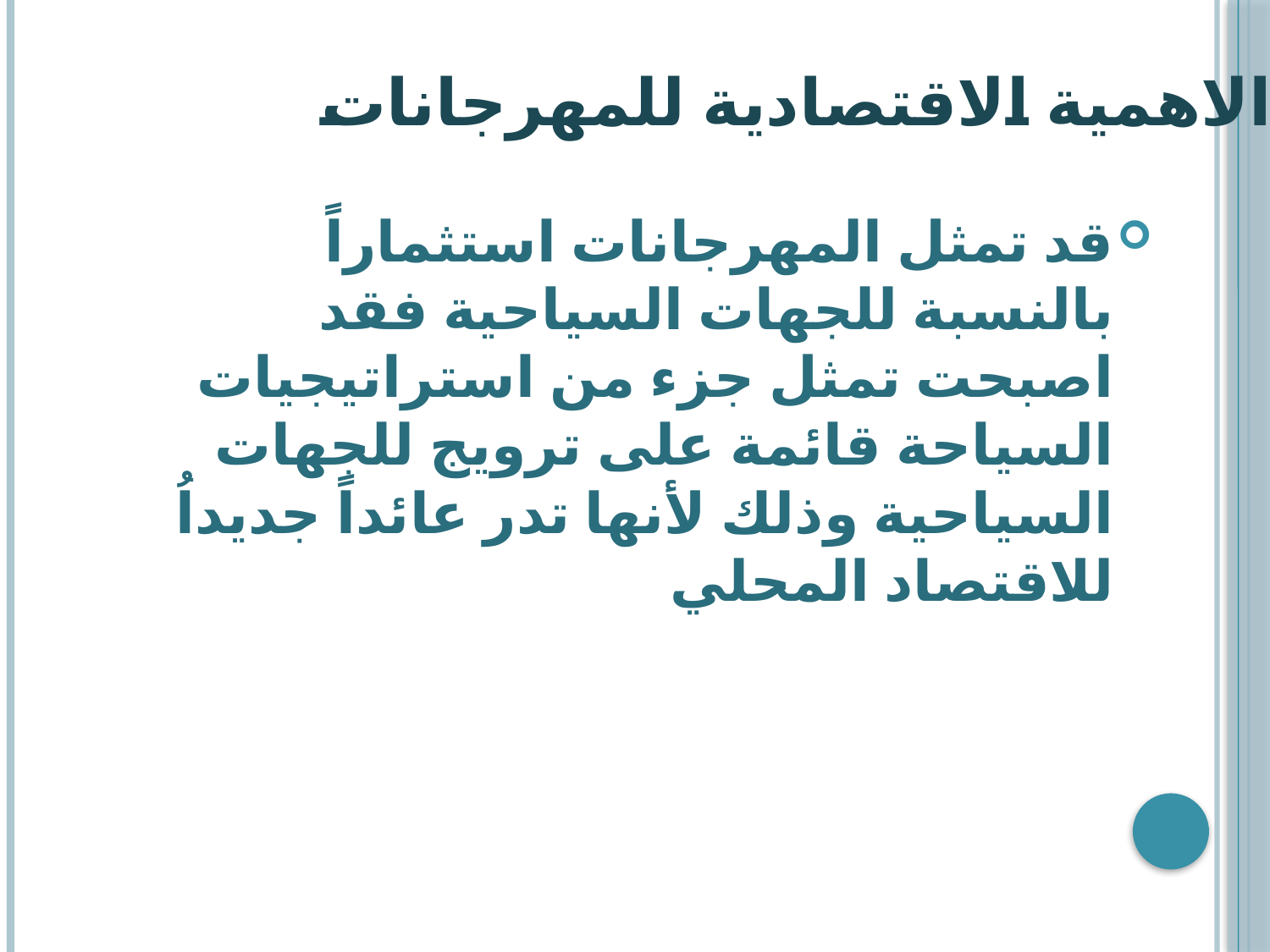

# الاهمية الاقتصادية للمهرجانات
قد تمثل المهرجانات استثماراً بالنسبة للجهات السياحية فقد اصبحت تمثل جزء من استراتيجيات السياحة قائمة على ترويج للجهات السياحية وذلك لأنها تدر عائداً جديداُ للاقتصاد المحلي